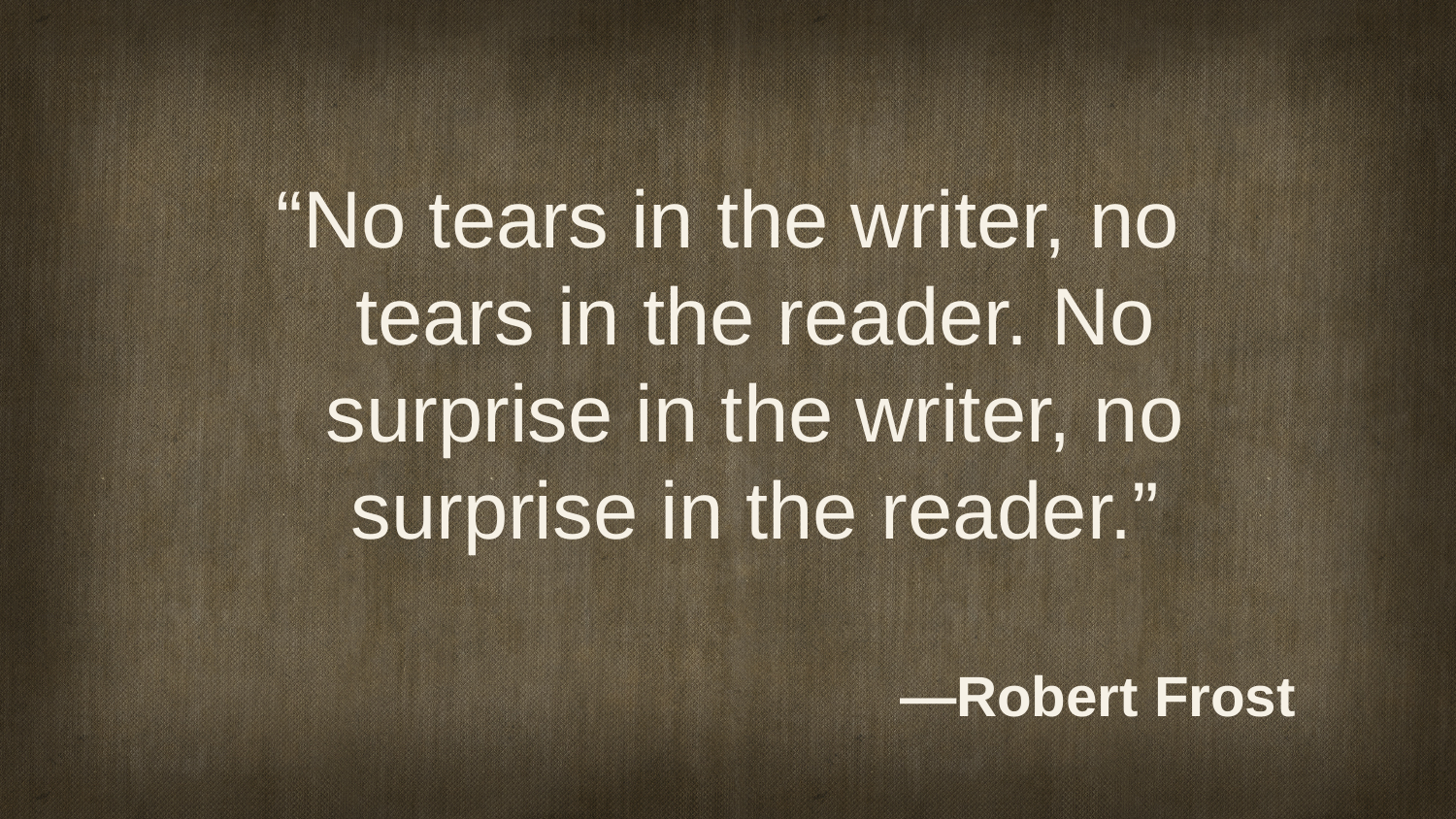

“No tears in the writer, no tears in the reader. No surprise in the writer, no surprise in the reader.”
—Robert Frost